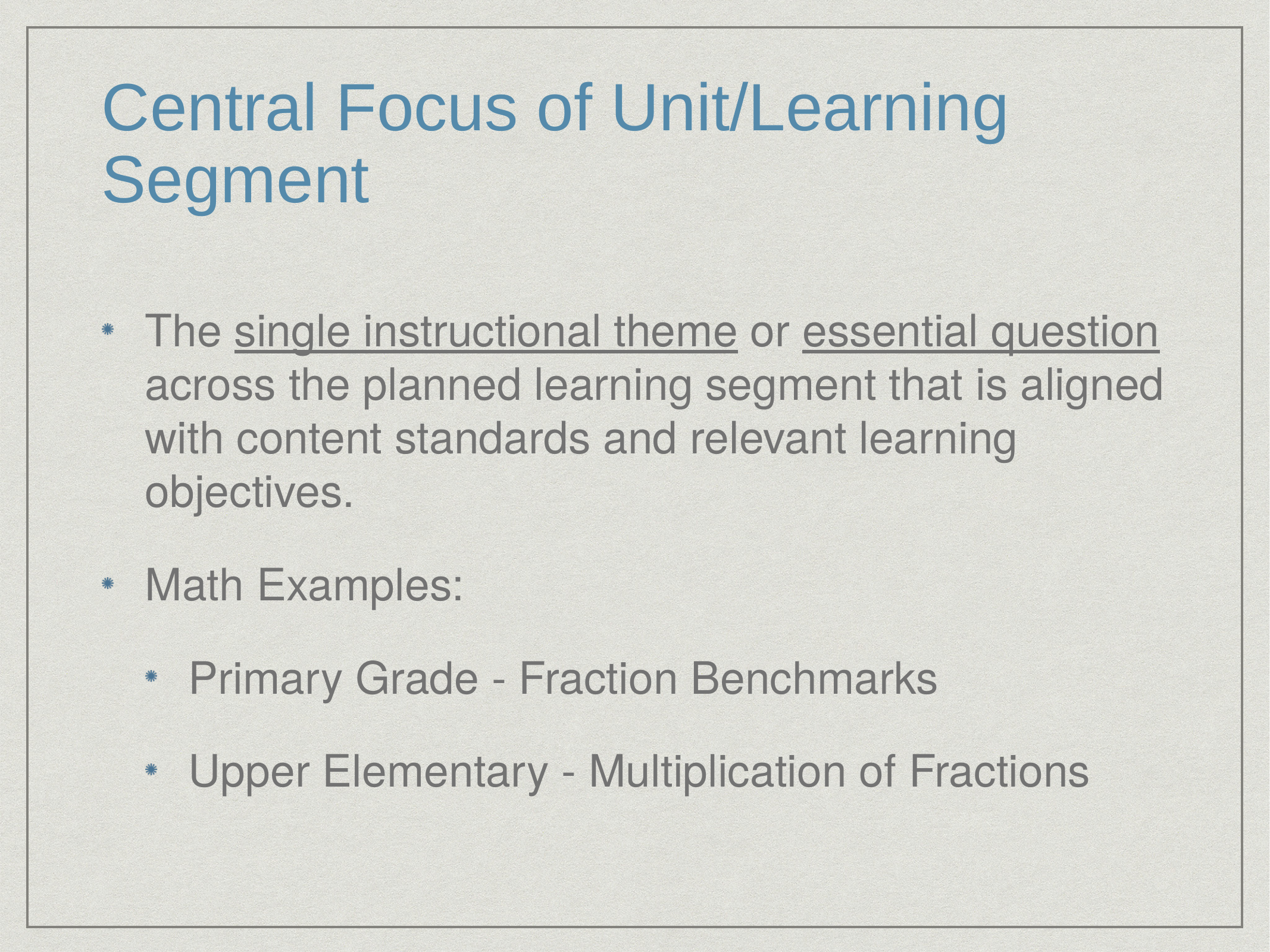

# Central Focus of Unit/Learning Segment
The single instructional theme or essential question across the planned learning segment that is aligned with content standards and relevant learning objectives.
Math Examples:
Primary Grade - Fraction Benchmarks
Upper Elementary - Multiplication of Fractions